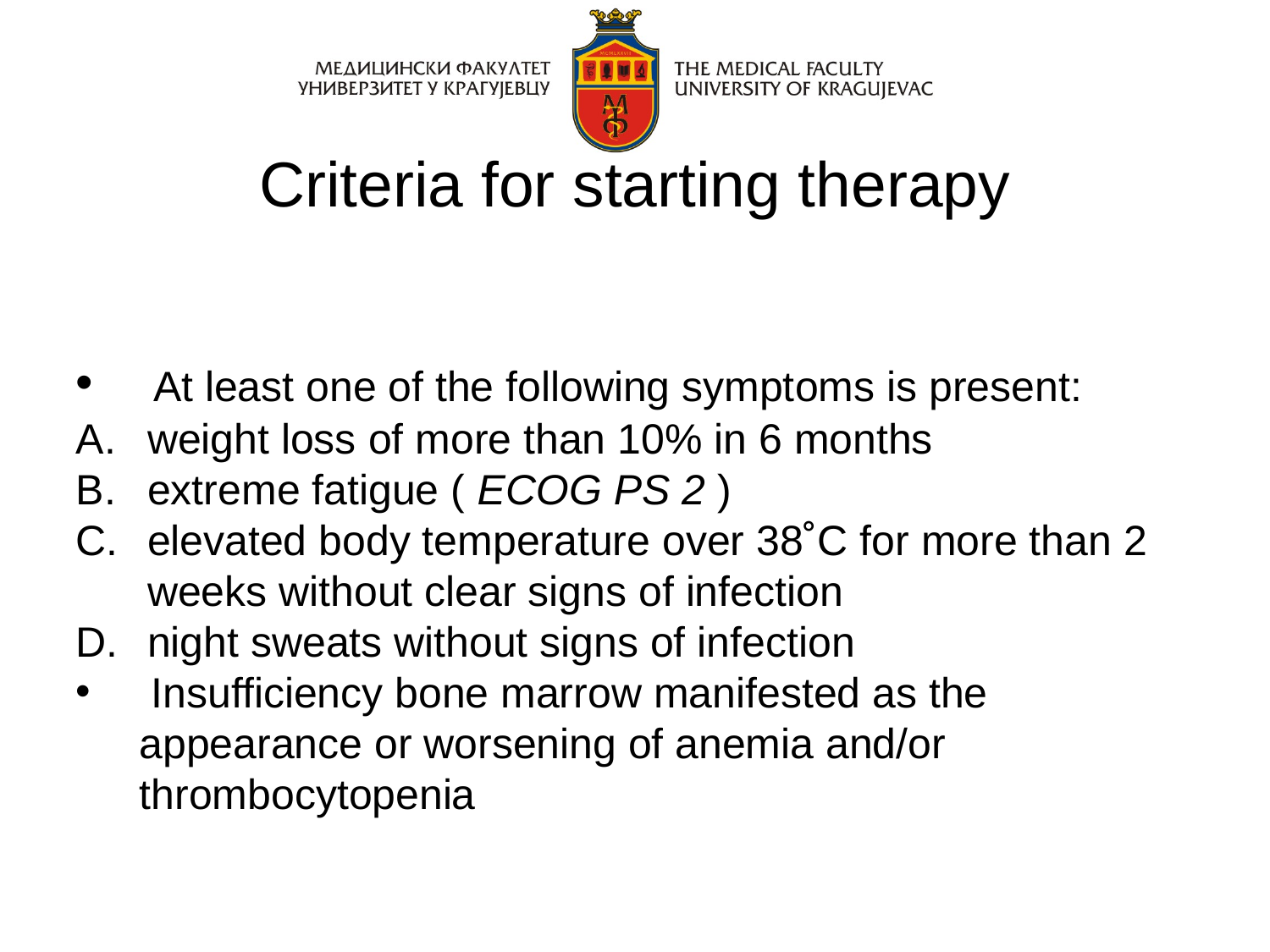

# Criteria for starting therapy
 At least one of the following symptoms is present:
weight loss of more than 10% in 6 months
extreme fatigue ( ECOG PS 2 )
elevated body temperature over 38˚C for more than 2 weeks without clear signs of infection
night sweats without signs of infection
 Insufficiency bone marrow manifested as the appearance or worsening of anemia and/or thrombocytopenia